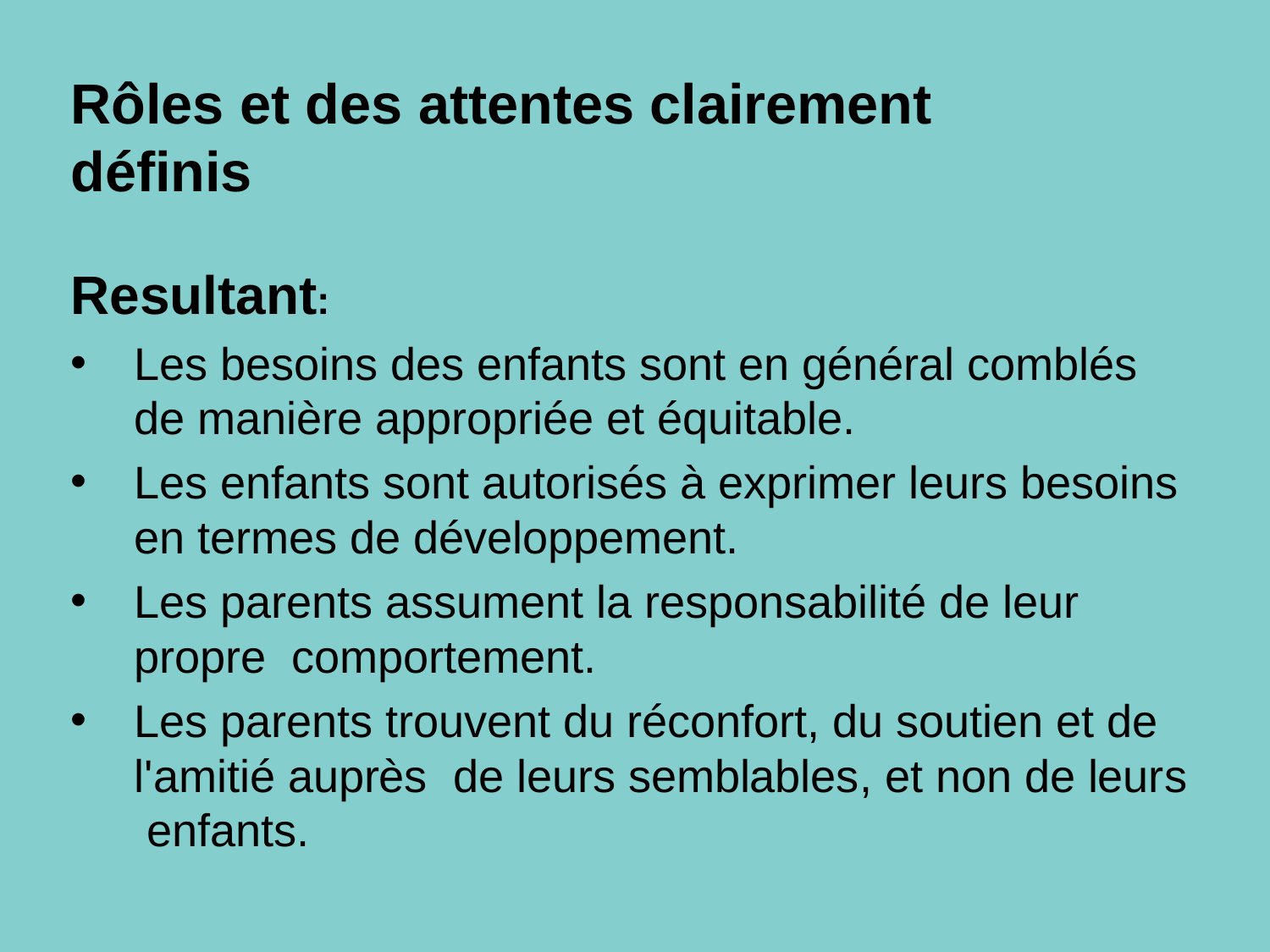

# Rôles et des attentes clairement définis
Resultant:
Les besoins des enfants sont en général comblés de manière appropriée et équitable.
Les enfants sont autorisés à exprimer leurs besoins en termes de développement.
Les parents assument la responsabilité de leur propre  comportement.
Les parents trouvent du réconfort, du soutien et de l'amitié auprès  de leurs semblables, et non de leurs  enfants.